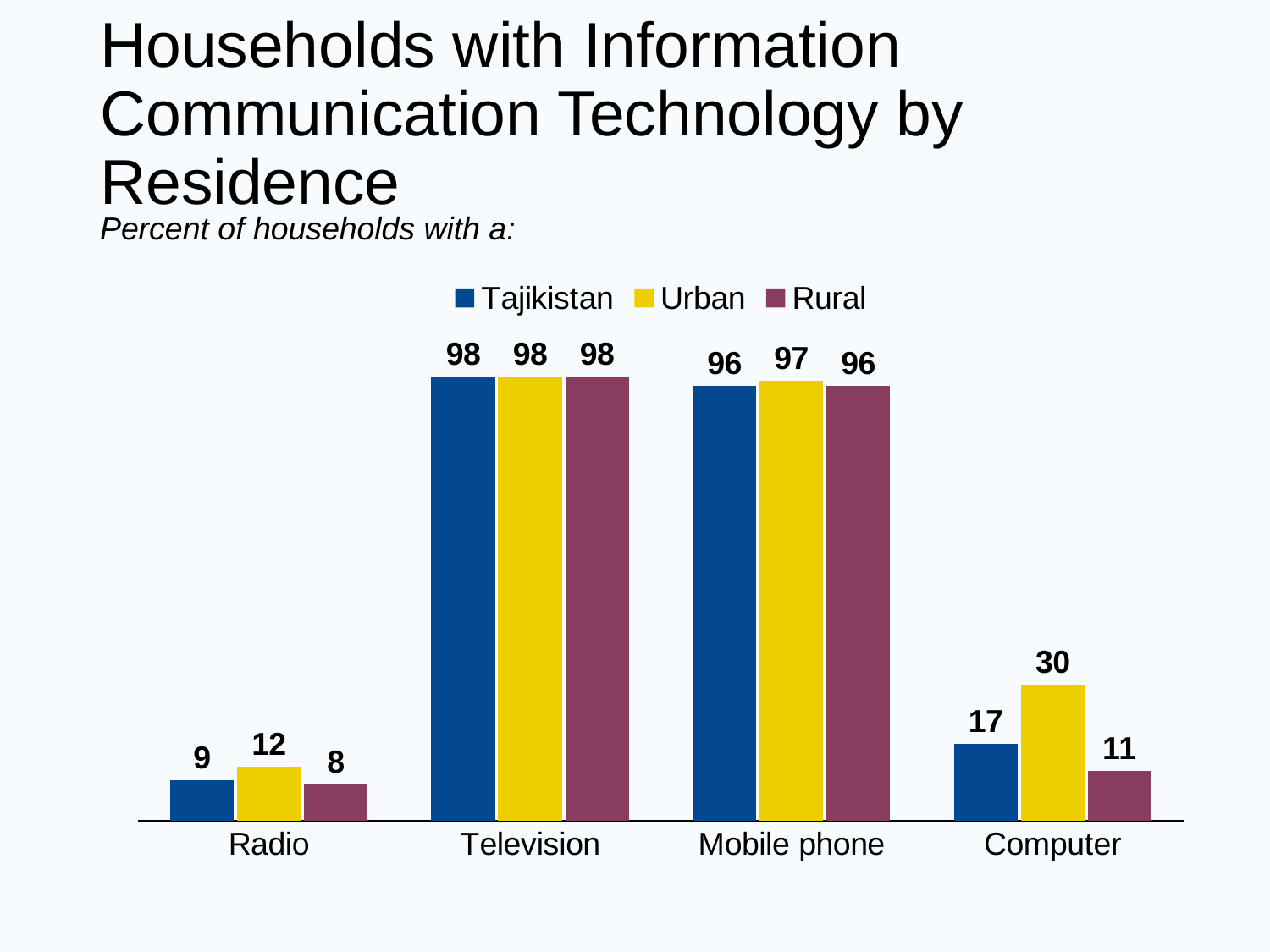

# Households with Information Communication Technology by Residence
Percent of households with a:

### Chart

| Category | Tajikistan | Urban | Rural |
|---|---|---|---|
| Radio | 9.0 | 12.0 | 8.0 |
| Television | 98.0 | 98.0 | 98.0 |
| Mobile phone | 96.0 | 97.0 | 96.0 |
| Computer | 17.0 | 30.0 | 11.0 |